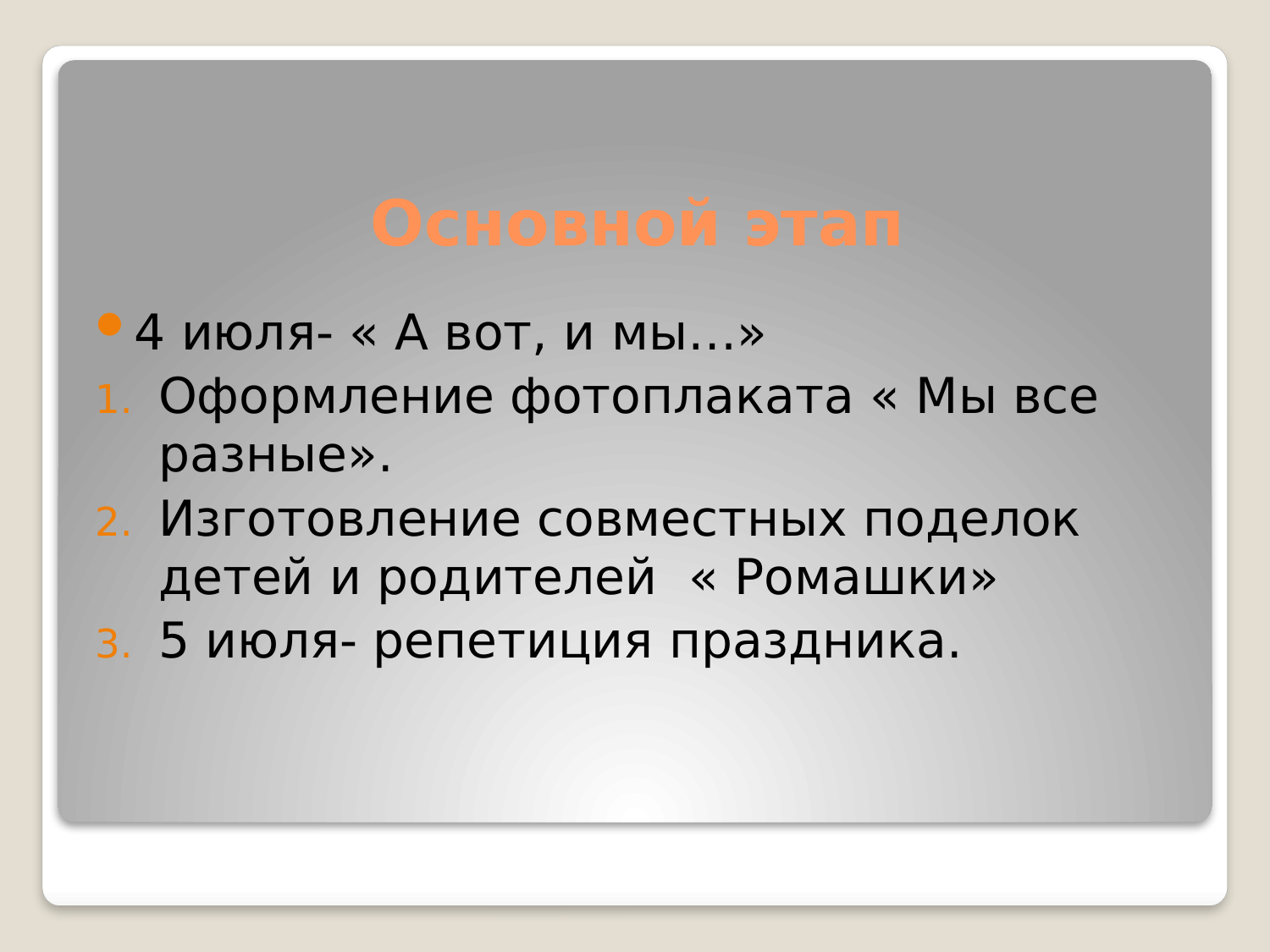

# Основной этап
4 июля- « А вот, и мы…»
Оформление фотоплаката « Мы все разные».
Изготовление совместных поделок детей и родителей  « Ромашки»
5 июля- репетиция праздника.